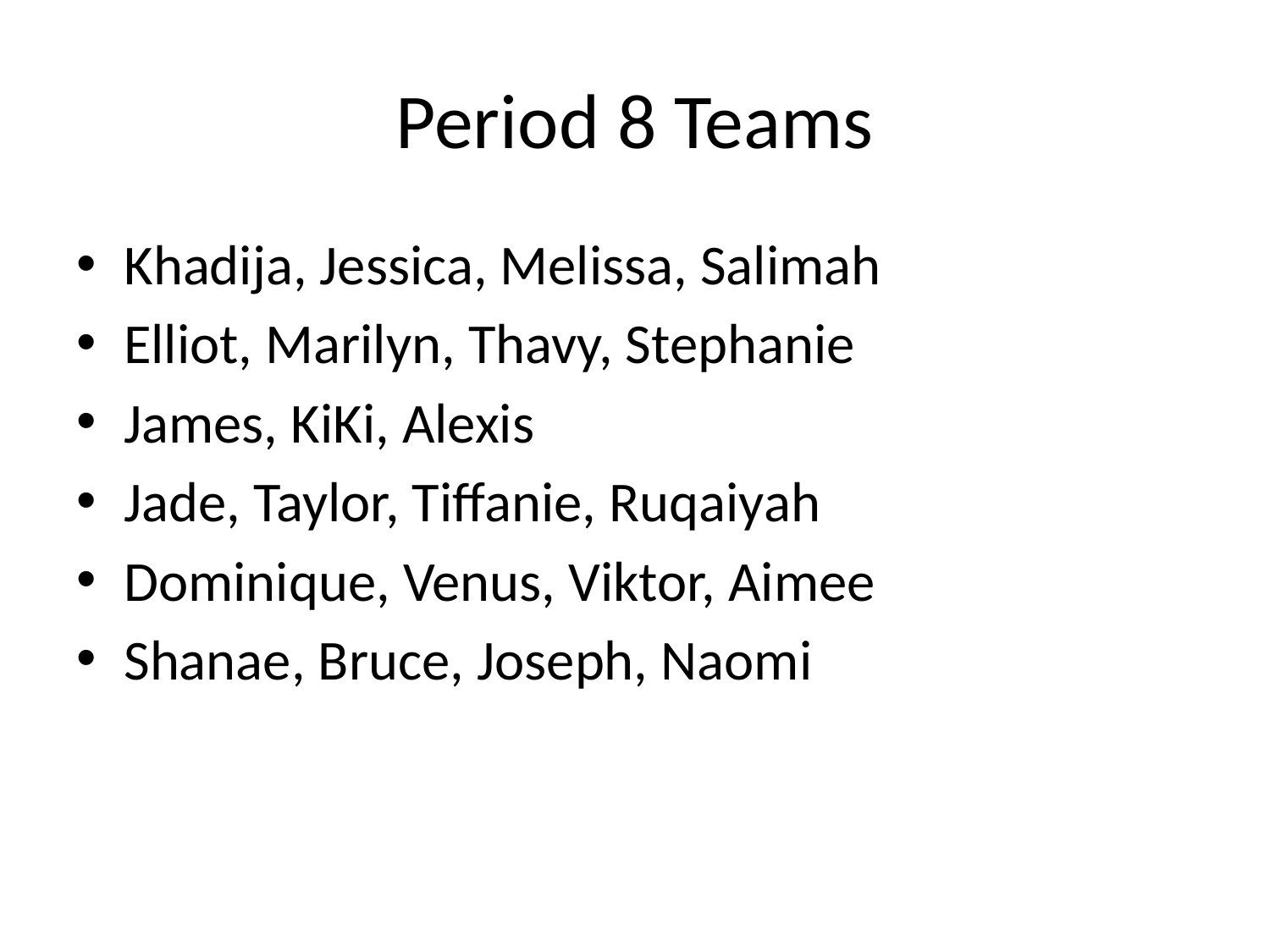

# Period 8 Teams
Khadija, Jessica, Melissa, Salimah
Elliot, Marilyn, Thavy, Stephanie
James, KiKi, Alexis
Jade, Taylor, Tiffanie, Ruqaiyah
Dominique, Venus, Viktor, Aimee
Shanae, Bruce, Joseph, Naomi